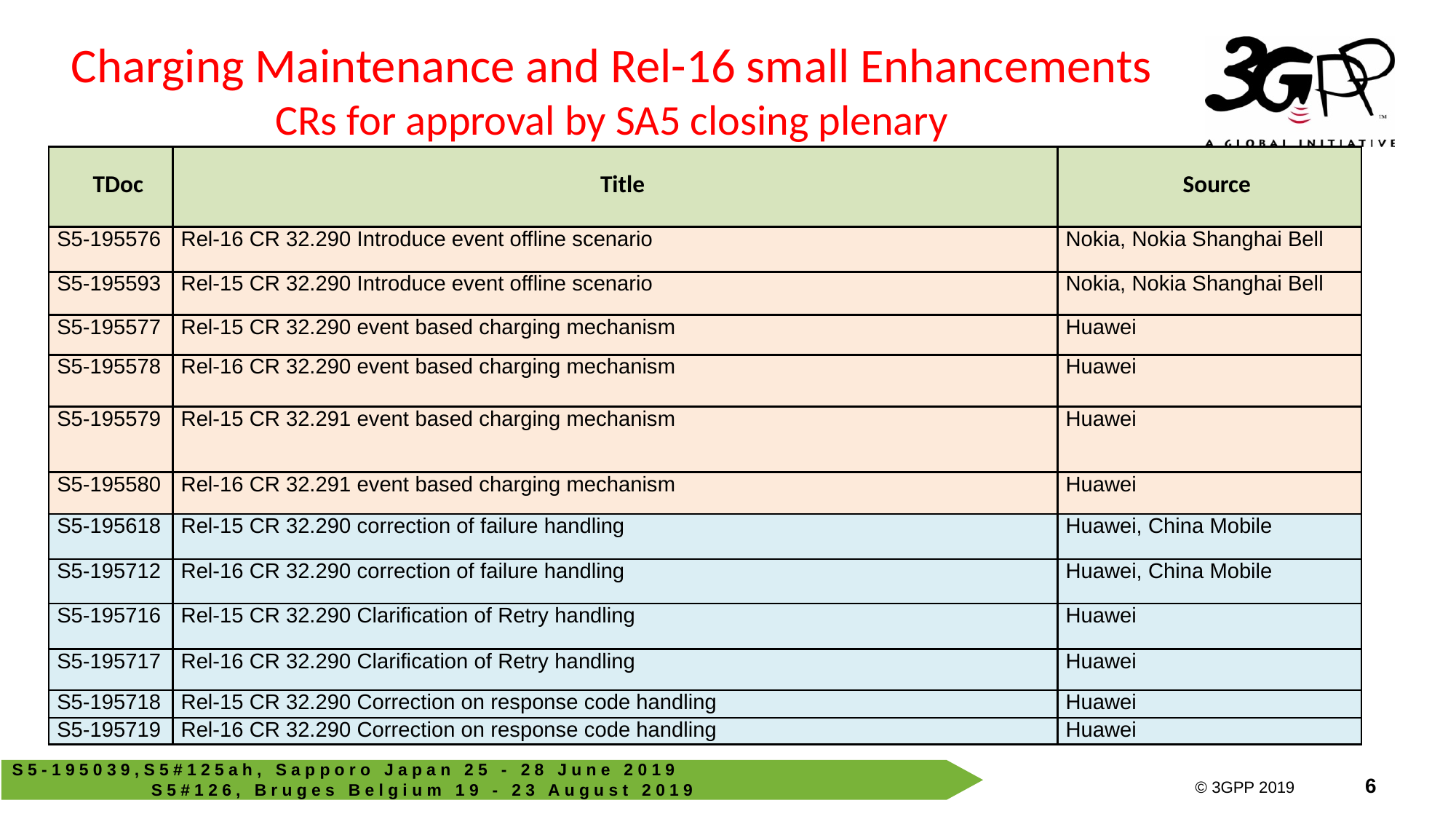

Charging Maintenance and Rel-16 small Enhancements CRs for approval by SA5 closing plenary
| TDoc | Title | Source |
| --- | --- | --- |
| S5-195576 | Rel-16 CR 32.290 Introduce event offline scenario | Nokia, Nokia Shanghai Bell |
| S5-195593 | Rel-15 CR 32.290 Introduce event offline scenario | Nokia, Nokia Shanghai Bell |
| S5-195577 | Rel-15 CR 32.290 event based charging mechanism | Huawei |
| S5-195578 | Rel-16 CR 32.290 event based charging mechanism | Huawei |
| S5-195579 | Rel-15 CR 32.291 event based charging mechanism | Huawei |
| S5-195580 | Rel-16 CR 32.291 event based charging mechanism | Huawei |
| S5-195618 | Rel-15 CR 32.290 correction of failure handling | Huawei, China Mobile |
| S5-195712 | Rel-16 CR 32.290 correction of failure handling | Huawei, China Mobile |
| S5-195716 | Rel-15 CR 32.290 Clarification of Retry handling | Huawei |
| S5-195717 | Rel-16 CR 32.290 Clarification of Retry handling | Huawei |
| S5-195718 | Rel-15 CR 32.290 Correction on response code handling | Huawei |
| S5-195719 | Rel-16 CR 32.290 Correction on response code handling | Huawei |